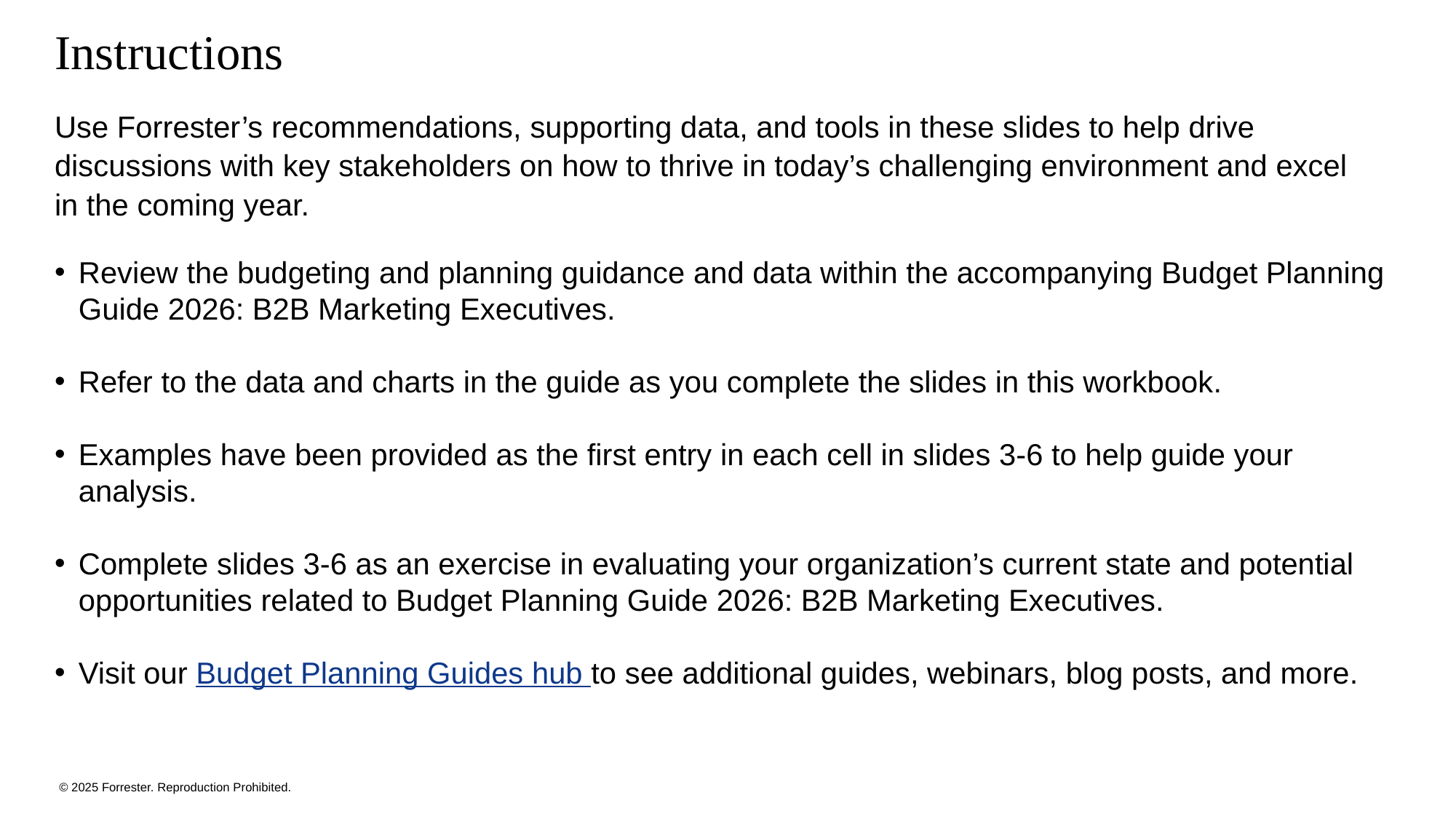

# Instructions
Use Forrester’s recommendations, supporting data, and tools in these slides to help drive discussions with key stakeholders on how to thrive in today’s challenging environment and excel in the coming year.
Review the budgeting and planning guidance and data within the accompanying Budget Planning Guide 2026: B2B Marketing Executives.
Refer to the data and charts in the guide as you complete the slides in this workbook.
Examples have been provided as the first entry in each cell in slides 3-6 to help guide your analysis.
Complete slides 3-6 as an exercise in evaluating your organization’s current state and potential opportunities related to Budget Planning Guide 2026: B2B Marketing Executives.
Visit our Budget Planning Guides hub to see additional guides, webinars, blog posts, and more.